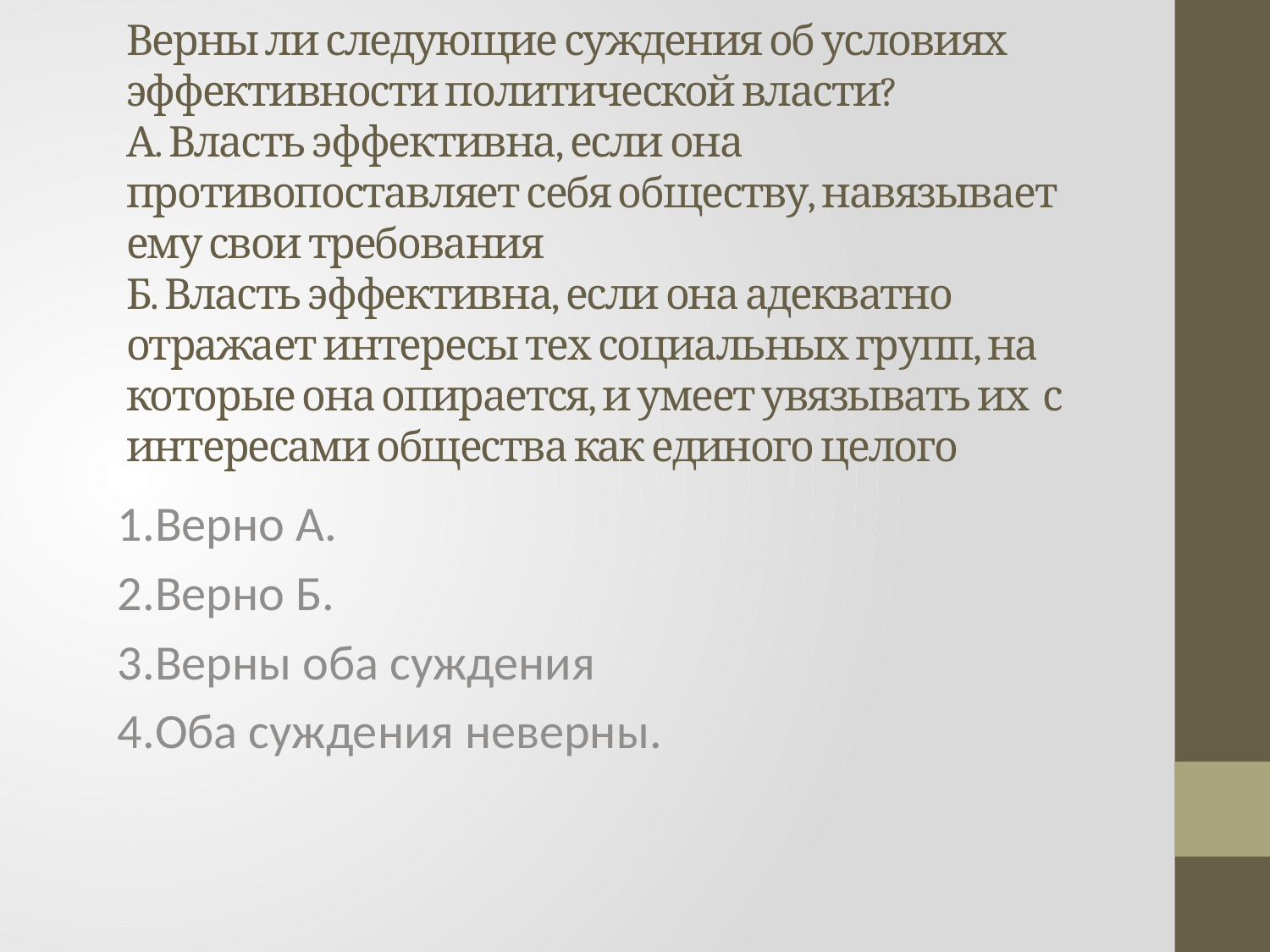

# Верны ли следующие суждения об условиях эффективности политической власти? А. Власть эффективна, если она противопоставляет себя обществу, навязывает ему свои требования Б. Власть эффективна, если она адекватно отражает интересы тех социальных групп, на которые она опирается, и умеет увязывать их  с интересами общества как единого целого
1.Верно А.
2.Верно Б.
3.Верны оба суждения
4.Оба суждения неверны.